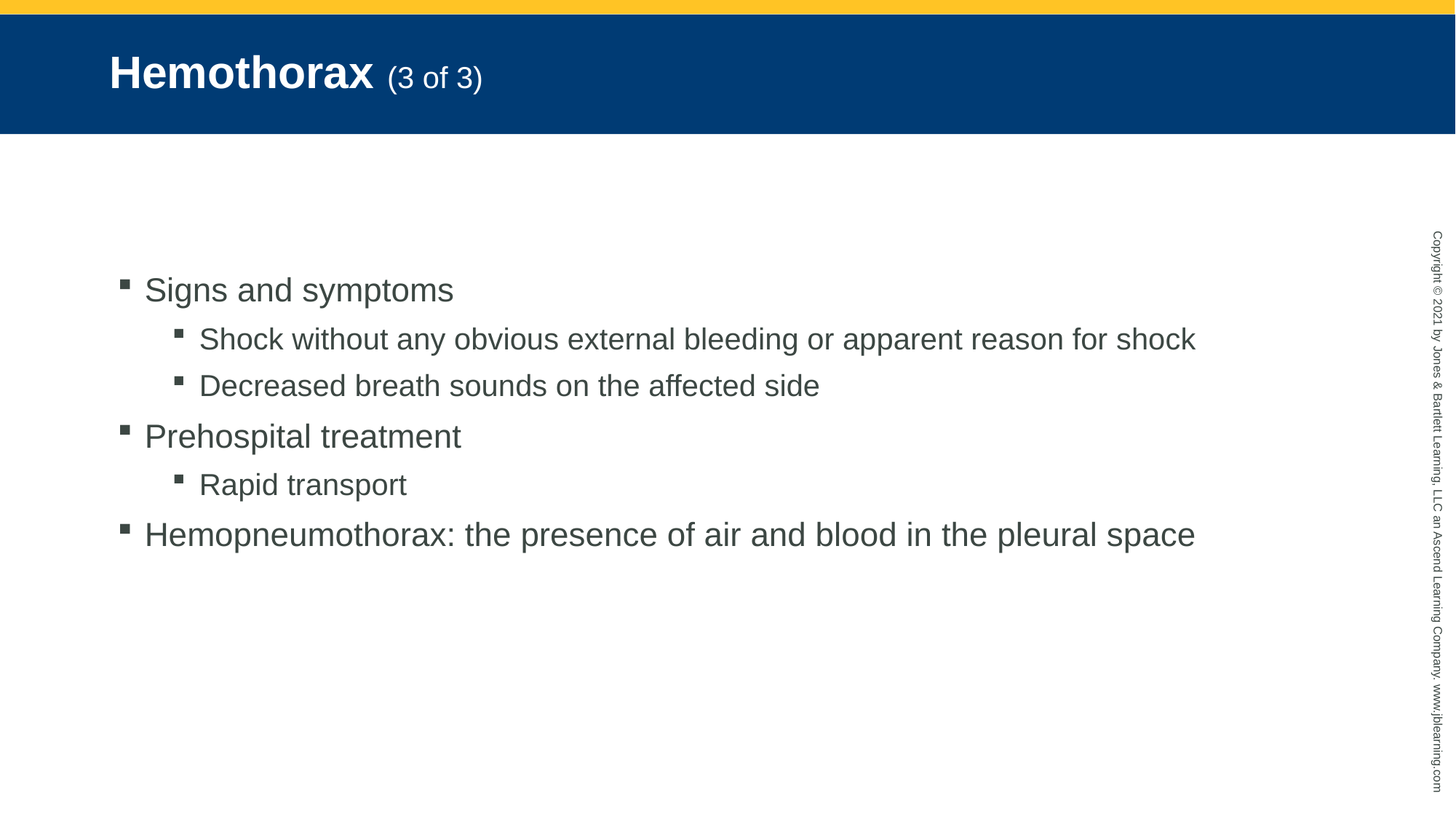

# Hemothorax (3 of 3)
Signs and symptoms
Shock without any obvious external bleeding or apparent reason for shock
Decreased breath sounds on the affected side
Prehospital treatment
Rapid transport
Hemopneumothorax: the presence of air and blood in the pleural space